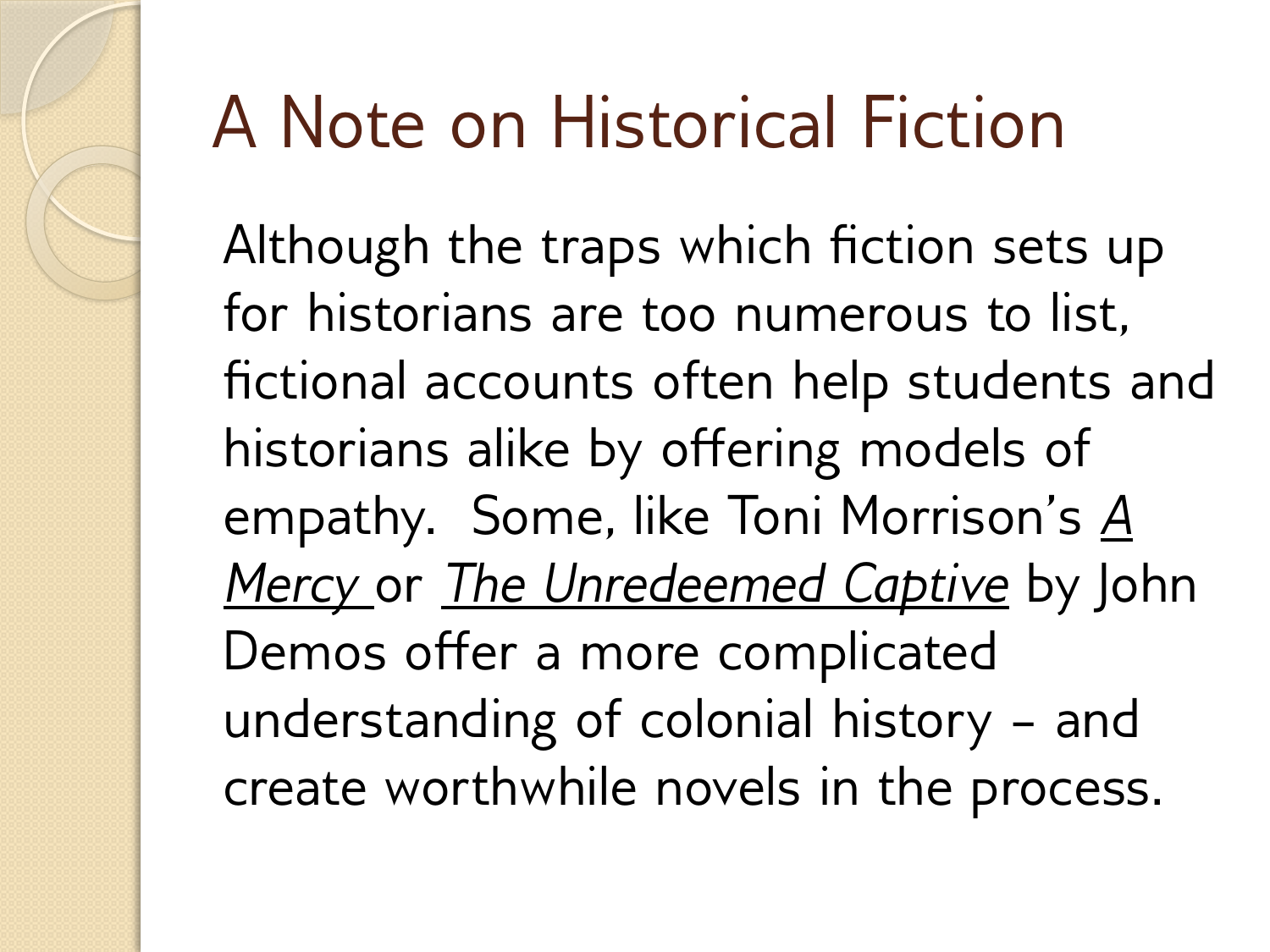

# A Note on Historical Fiction
Although the traps which fiction sets up for historians are too numerous to list, fictional accounts often help students and historians alike by offering models of empathy.  Some, like Toni Morrison’s A Mercy or The Unredeemed Captive by John Demos offer a more complicated understanding of colonial history – and create worthwhile novels in the process.